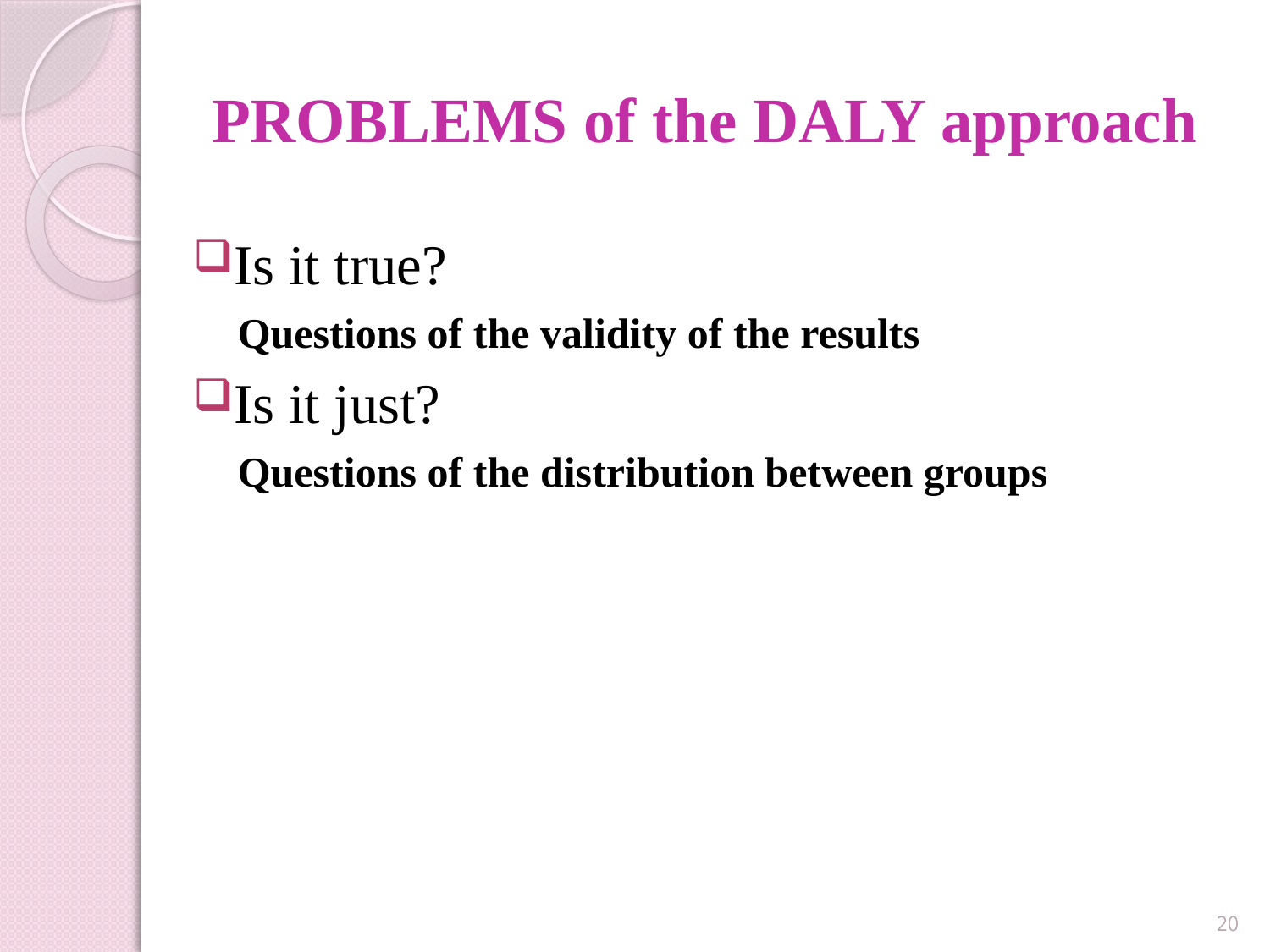

# PROBLEMS of the DALY approach
Is it true?
Questions of the validity of the results
Is it just?
Questions of the distribution between groups
20